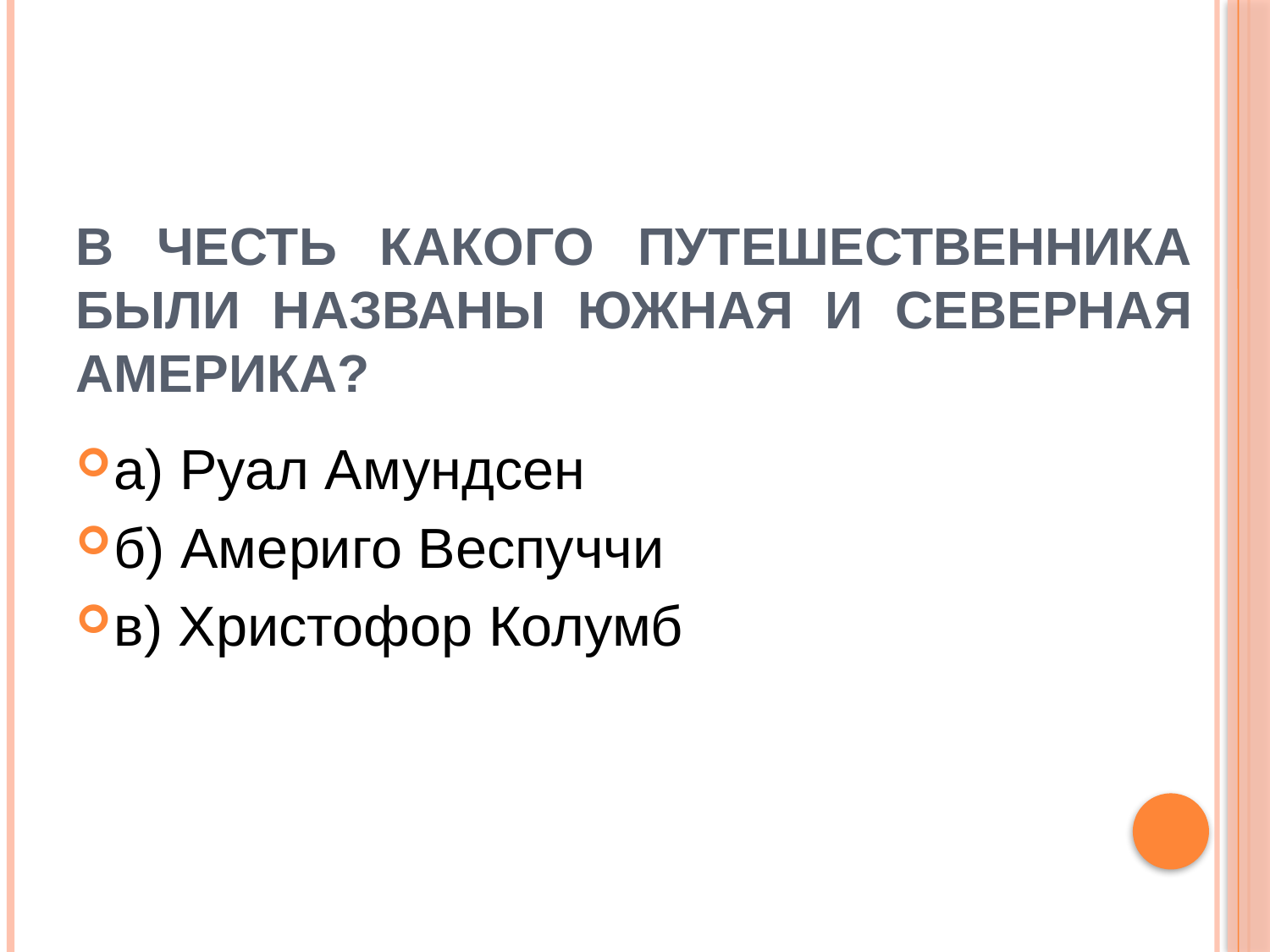

# В честь какого путешественника были названы Южная и Северная Америка?
а) Руал Амундсен
б) Америго Веспуччи
в) Христофор Колумб